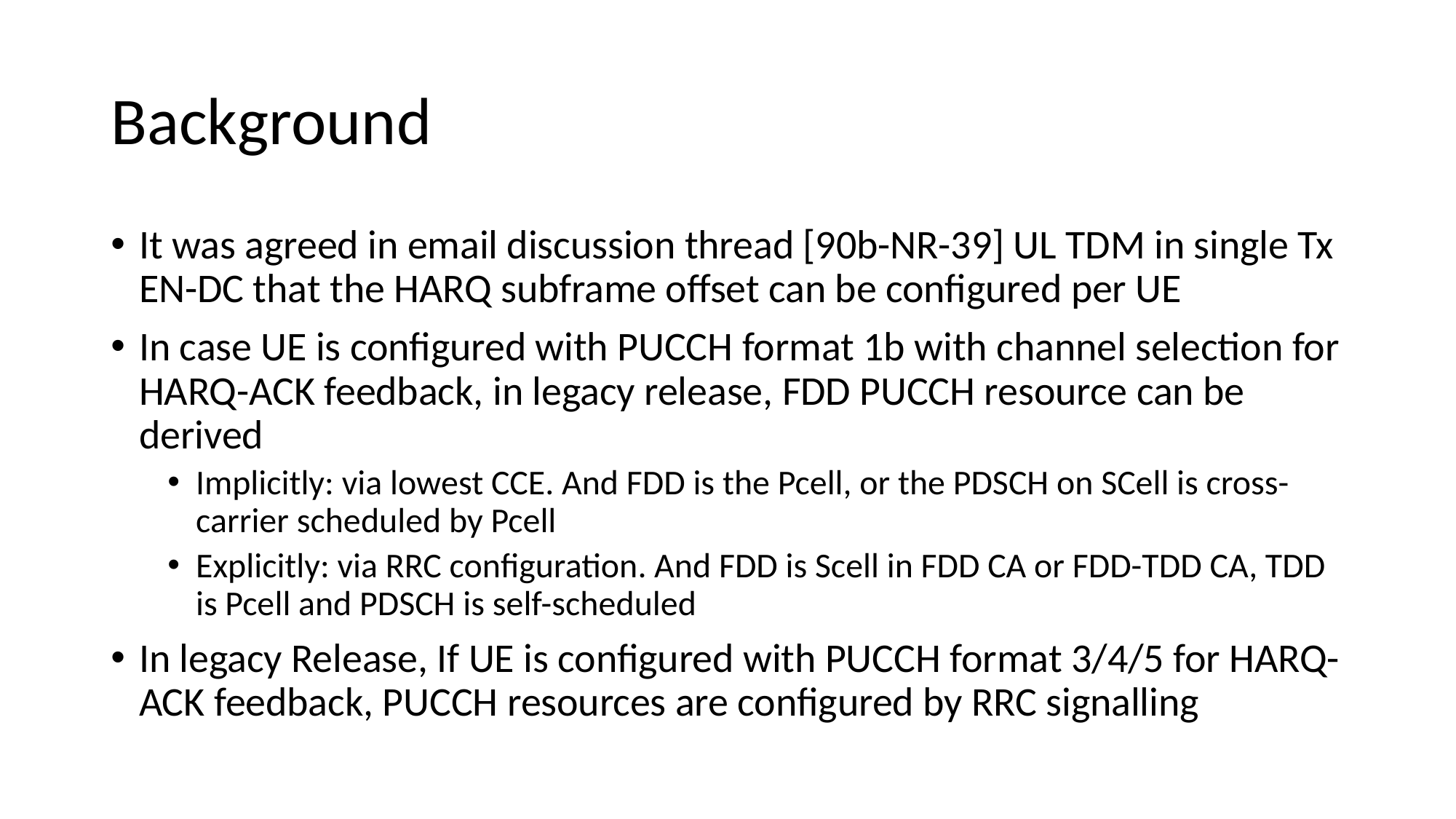

# Background
It was agreed in email discussion thread [90b-NR-39] UL TDM in single Tx EN-DC that the HARQ subframe offset can be configured per UE
In case UE is configured with PUCCH format 1b with channel selection for HARQ-ACK feedback, in legacy release, FDD PUCCH resource can be derived
Implicitly: via lowest CCE. And FDD is the Pcell, or the PDSCH on SCell is cross-carrier scheduled by Pcell
Explicitly: via RRC configuration. And FDD is Scell in FDD CA or FDD-TDD CA, TDD is Pcell and PDSCH is self-scheduled
In legacy Release, If UE is configured with PUCCH format 3/4/5 for HARQ-ACK feedback, PUCCH resources are configured by RRC signalling